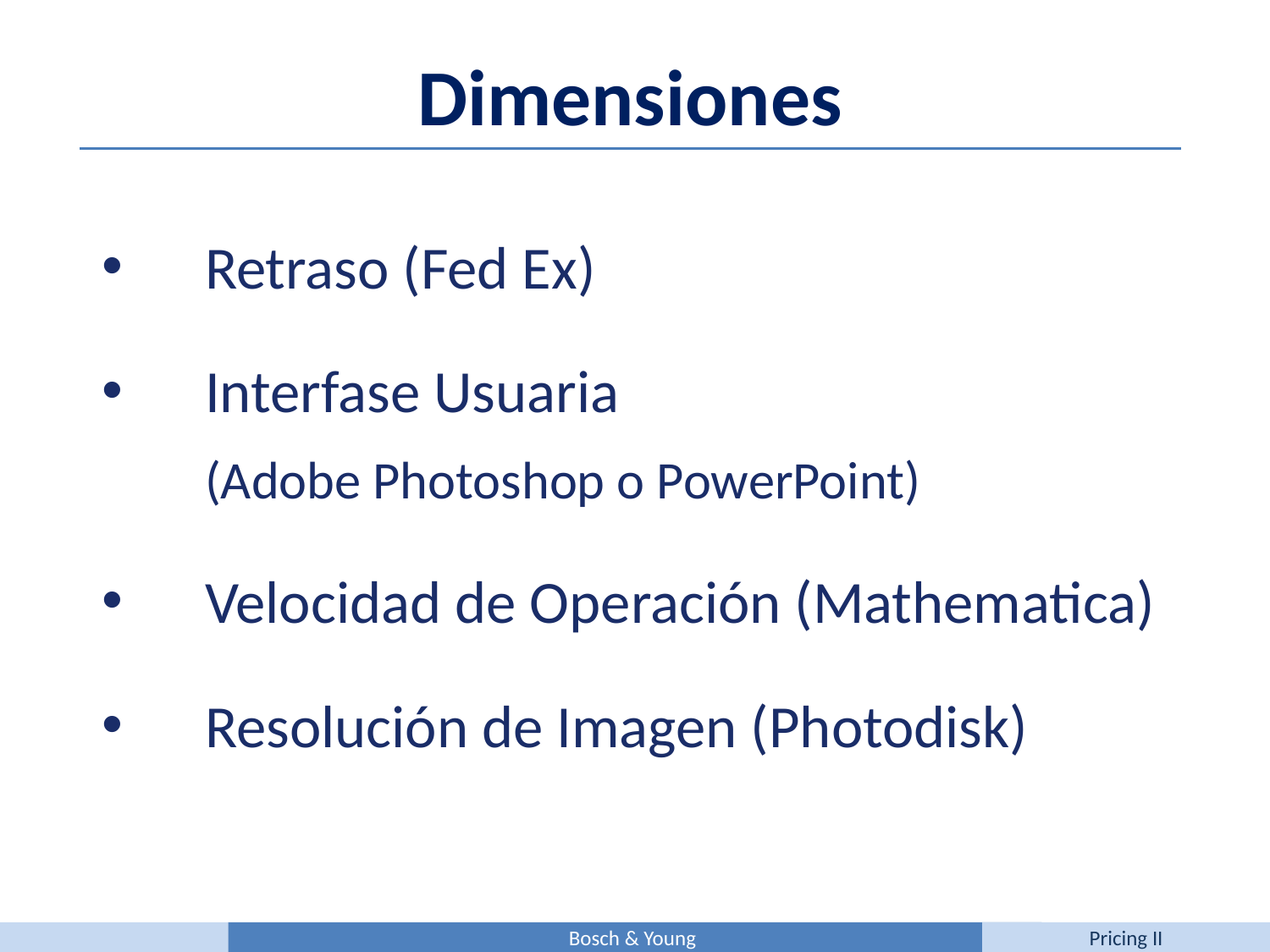

Dimensiones
Retraso (Fed Ex)

Interfase Usuaria
	(Adobe Photoshop o PowerPoint)

Velocidad de Operación (Mathematica)

Resolución de Imagen (Photodisk)

Bosch & Young
Pricing II